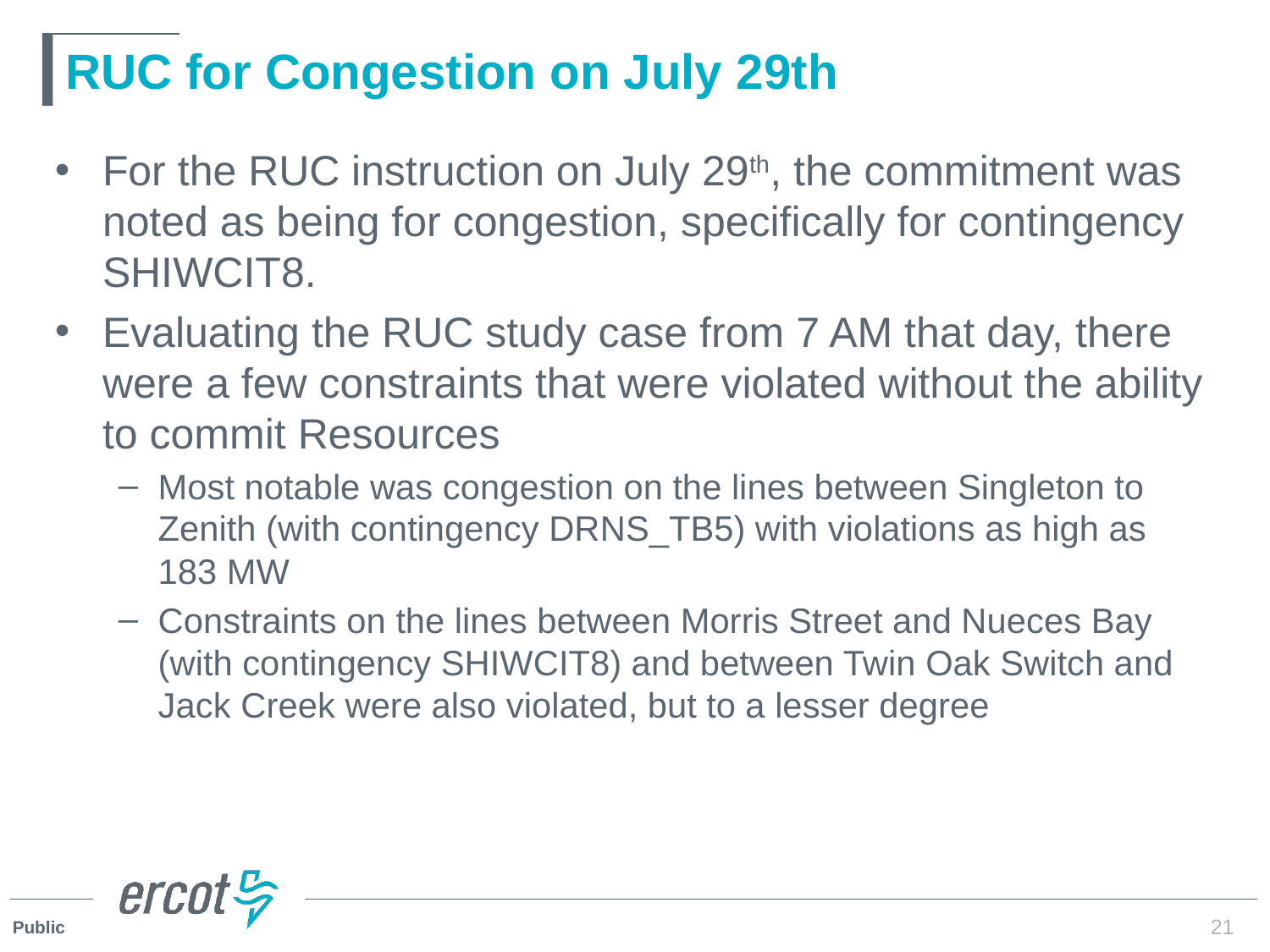

# RUC for Congestion on July 29th
For the RUC instruction on July 29th, the commitment was noted as being for congestion, specifically for contingency SHIWCIT8.
Evaluating the RUC study case from 7 AM that day, there were a few constraints that were violated without the ability to commit Resources
Most notable was congestion on the lines between Singleton to Zenith (with contingency DRNS_TB5) with violations as high as 183 MW
Constraints on the lines between Morris Street and Nueces Bay (with contingency SHIWCIT8) and between Twin Oak Switch and Jack Creek were also violated, but to a lesser degree

21